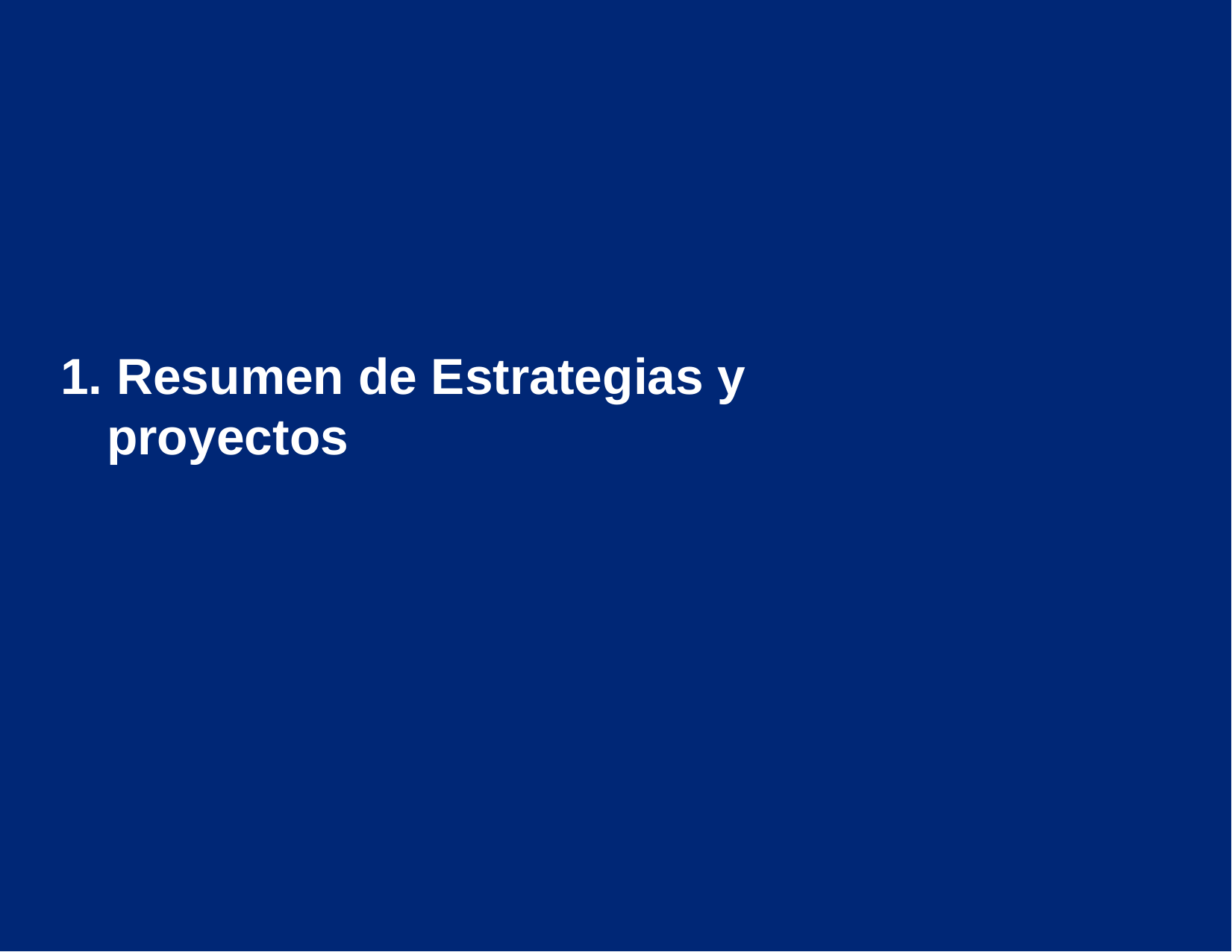

1. Resumen de Estrategias y proyectos
6